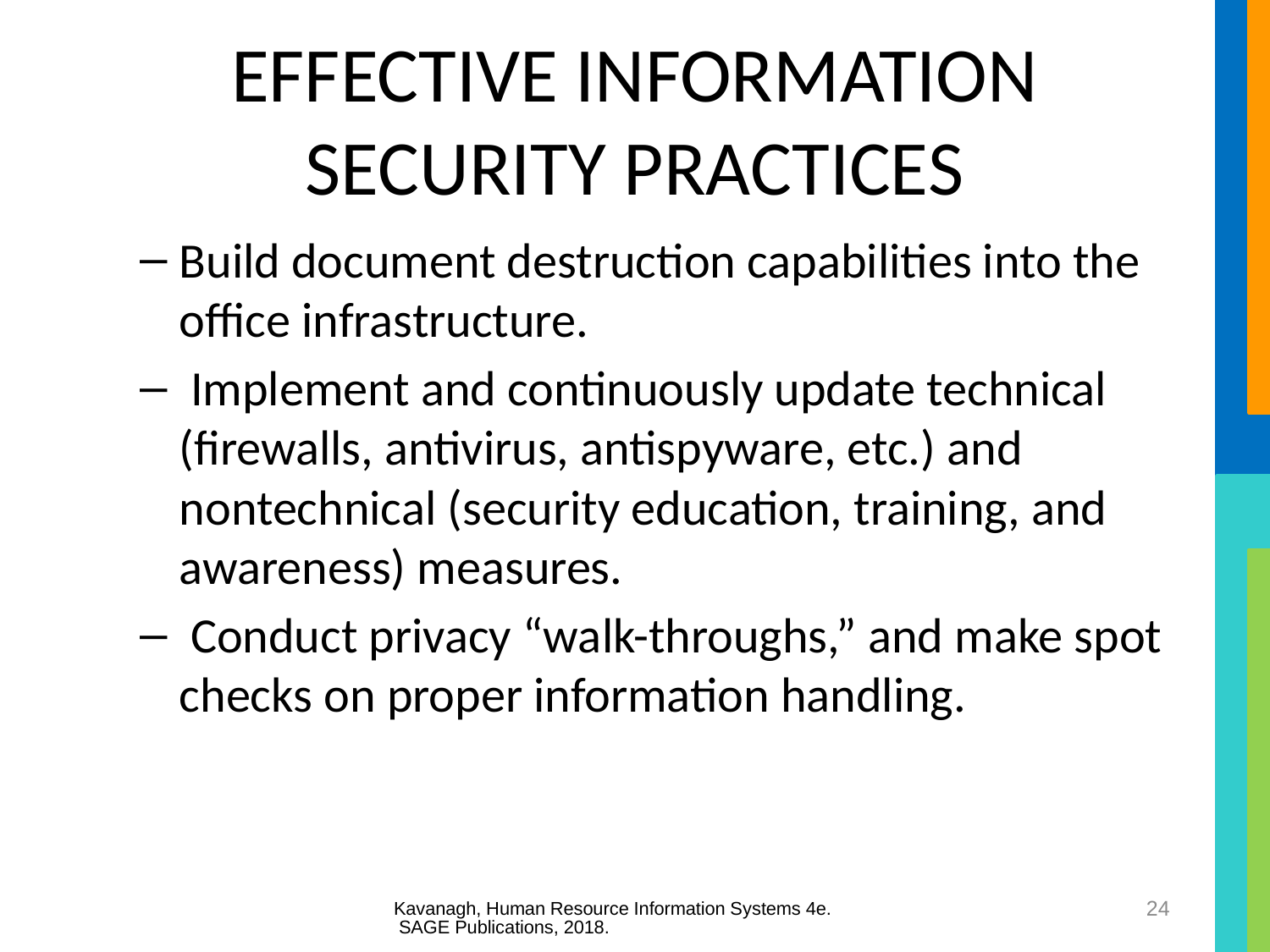

# EFFECTIVE INFORMATION SECURITY PRACTICES
Build document destruction capabilities into the office infrastructure.
 Implement and continuously update technical (firewalls, antivirus, antispyware, etc.) and nontechnical (security education, training, and awareness) measures.
 Conduct privacy “walk-throughs,” and make spot checks on proper information handling.
Kavanagh, Human Resource Information Systems 4e. SAGE Publications, 2018.
24